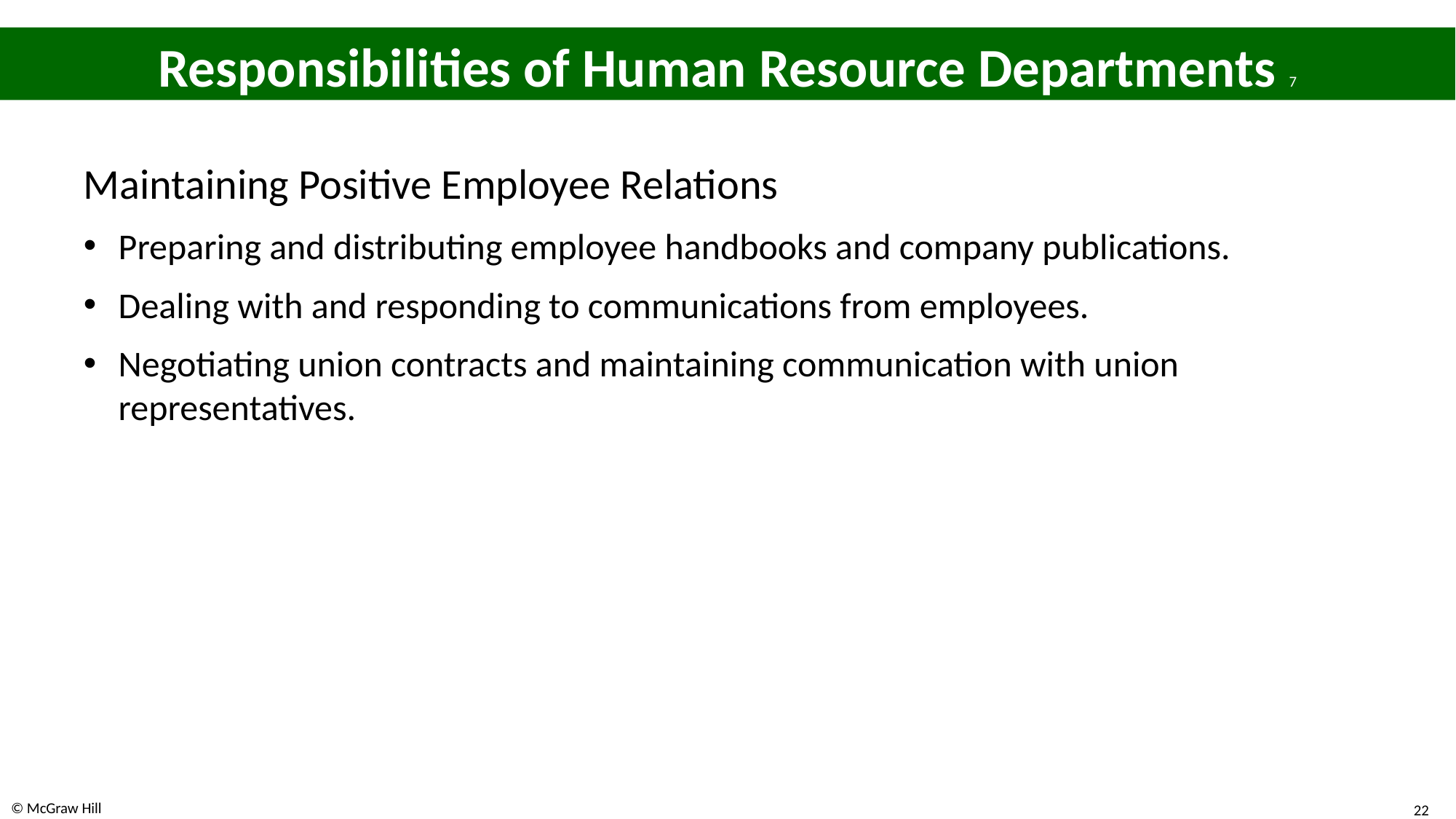

# Responsibilities of Human Resource Departments 7
Maintaining Positive Employee Relations
Preparing and distributing employee handbooks and company publications.
Dealing with and responding to communications from employees.
Negotiating union contracts and maintaining communication with union representatives.